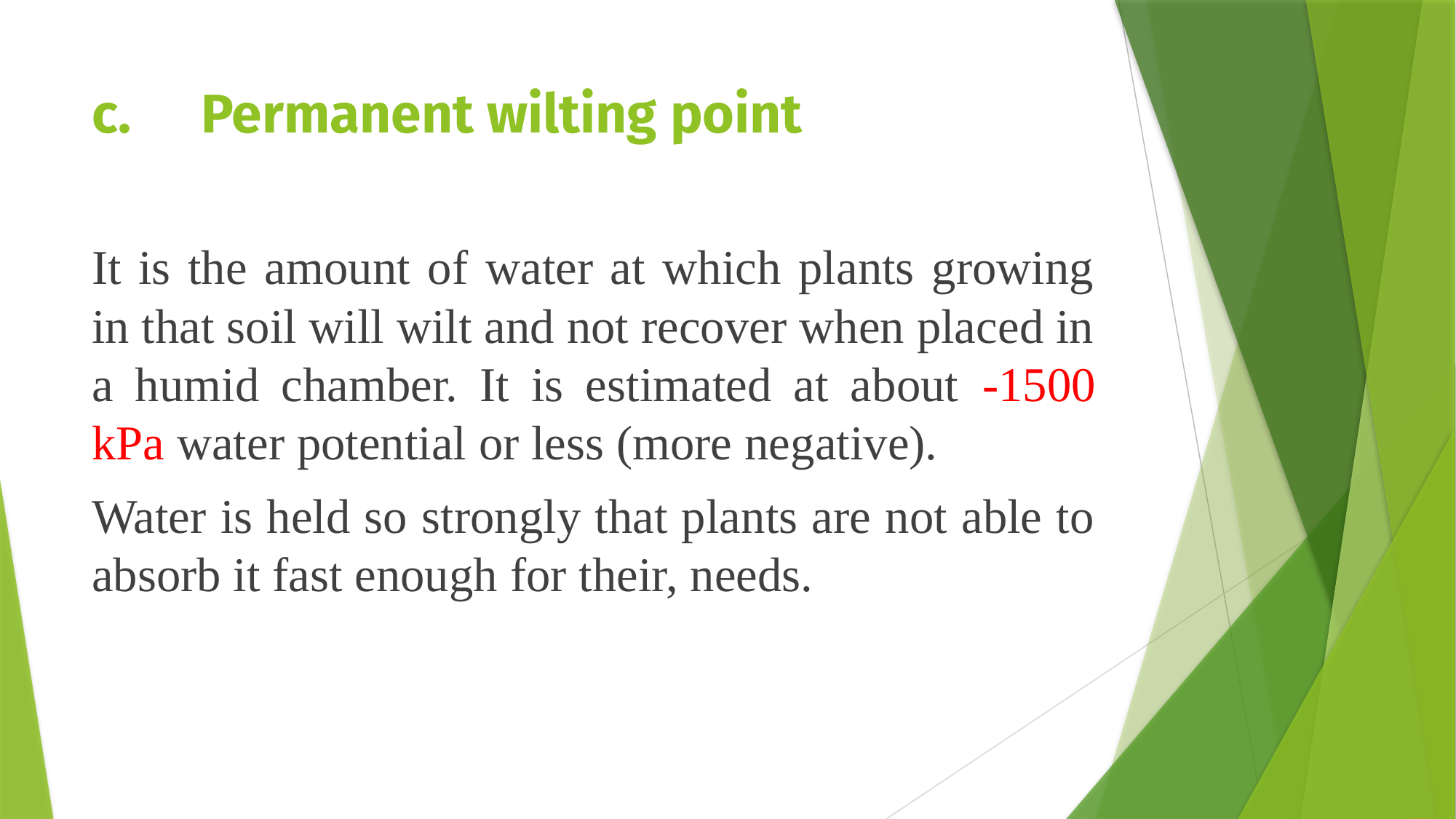

# c.	Permanent wilting point
It is the amount of water at which plants growing in that soil will wilt and not recover when placed in a humid chamber. It is estimated at about -1500 kPa water potential or less (more negative).
Water is held so strongly that plants are not able to absorb it fast enough for their, needs.